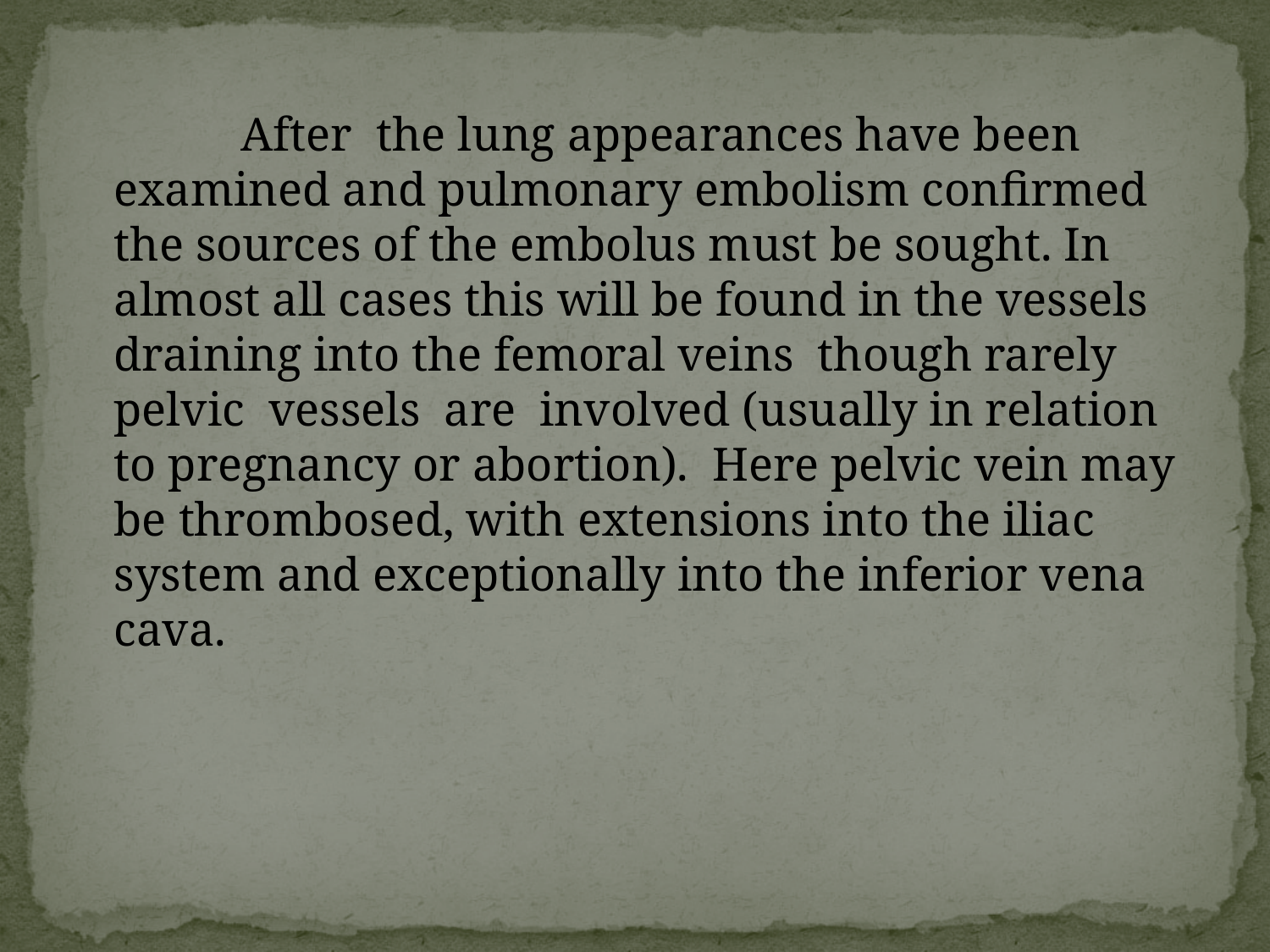

After  the lung appearances have been examined and pulmonary embolism confirmed the sources of the embolus must be sought. In almost all cases this will be found in the vessels draining into the femoral veins  though rarely pelvic  vessels  are  involved (usually in relation to pregnancy or abortion).  Here pelvic vein may be thrombosed, with extensions into the iliac system and exceptionally into the inferior vena cava.